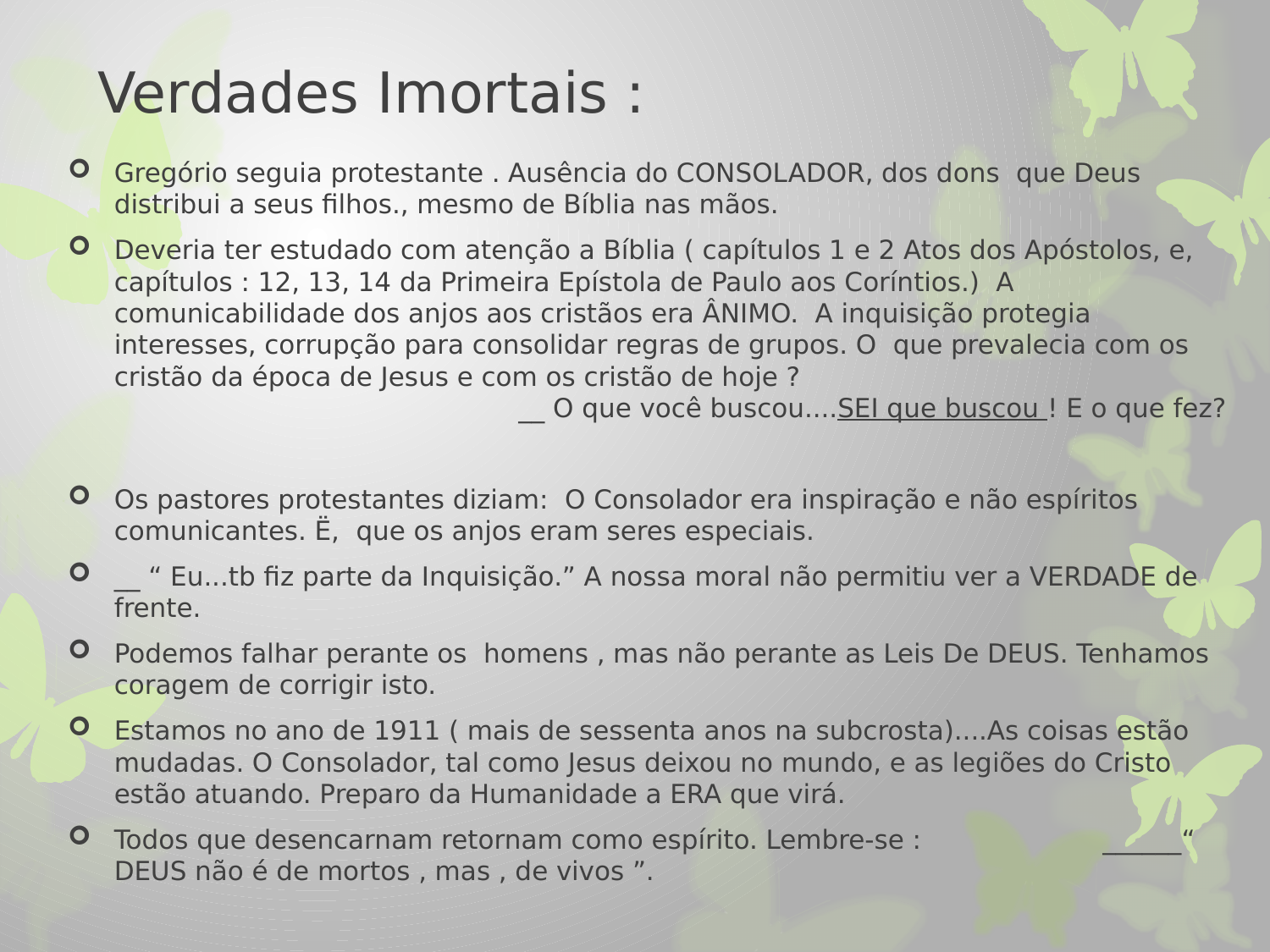

# Verdades Imortais :
Gregório seguia protestante . Ausência do CONSOLADOR, dos dons  que Deus distribui a seus filhos., mesmo de Bíblia nas mãos.
Deveria ter estudado com atenção a Bíblia ( capítulos 1 e 2 Atos dos Apóstolos, e, capítulos : 12, 13, 14 da Primeira Epístola de Paulo aos Coríntios.)  A comunicabilidade dos anjos aos cristãos era ÂNIMO.  A inquisição protegia interesses, corrupção para consolidar regras de grupos. O  que prevalecia com os cristão da época de Jesus e com os cristão de hoje ?                                                                                                      __ O que você buscou....SEI que buscou ! E o que fez?

Os pastores protestantes diziam:  O Consolador era inspiração e não espíritos comunicantes. Ë,  que os anjos eram seres especiais.
__ “ Eu...tb fiz parte da Inquisição.” A nossa moral não permitiu ver a VERDADE de frente.
Podemos falhar perante os  homens , mas não perante as Leis De DEUS. Tenhamos coragem de corrigir isto.
Estamos no ano de 1911 ( mais de sessenta anos na subcrosta)....As coisas estão mudadas. O Consolador, tal como Jesus deixou no mundo, e as legiões do Cristo estão atuando. Preparo da Humanidade a ERA que virá.
Todos que desencarnam retornam como espírito. Lembre-se :                      ______“ DEUS não é de mortos , mas , de vivos ”.